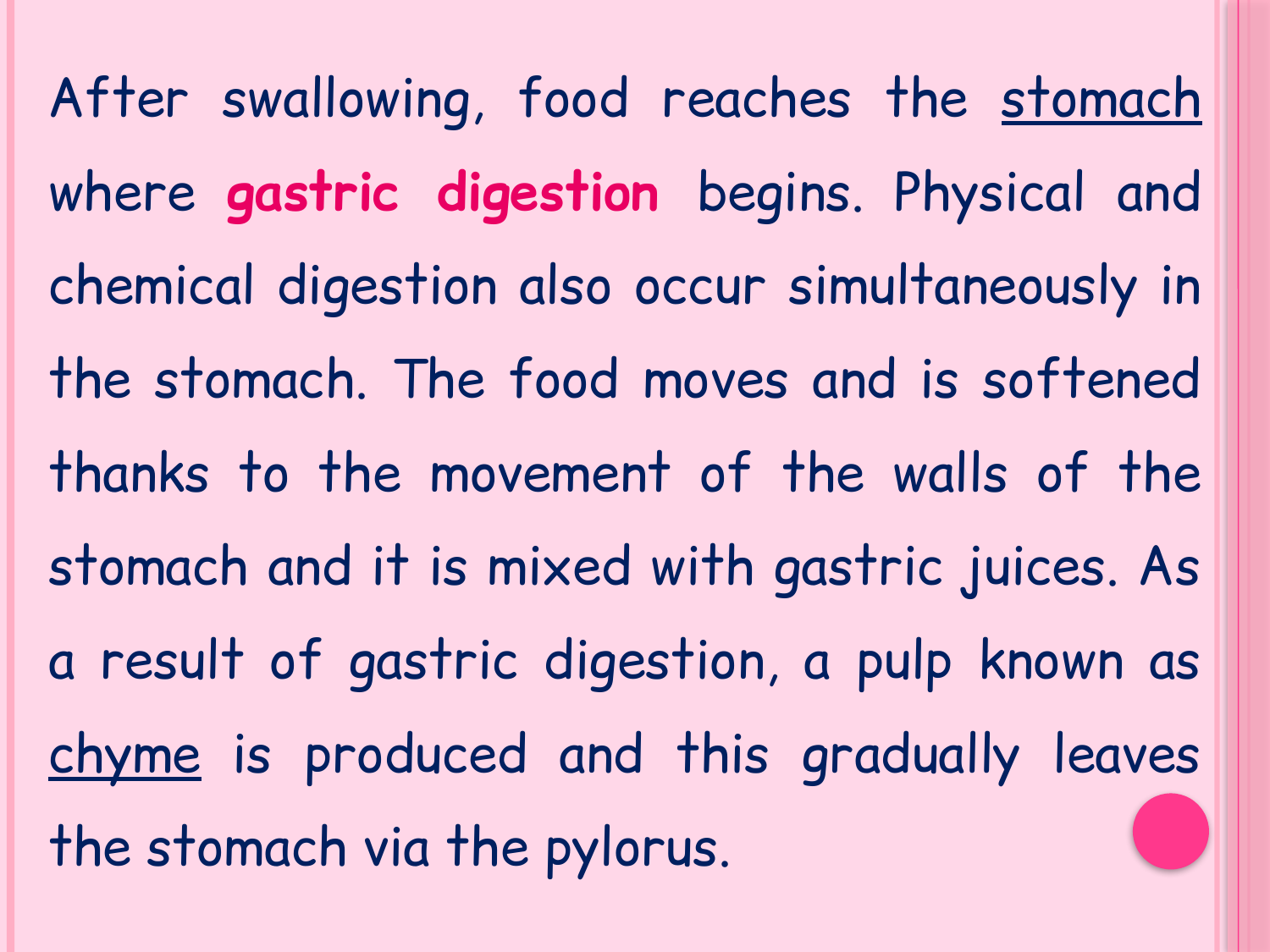

After swallowing, food reaches the stomach where gastric digestion begins. Physical and chemical digestion also occur simultaneously in the stomach. The food moves and is softened thanks to the movement of the walls of the stomach and it is mixed with gastric juices. As a result of gastric digestion, a pulp known as chyme is produced and this gradually leaves the stomach via the pylorus.